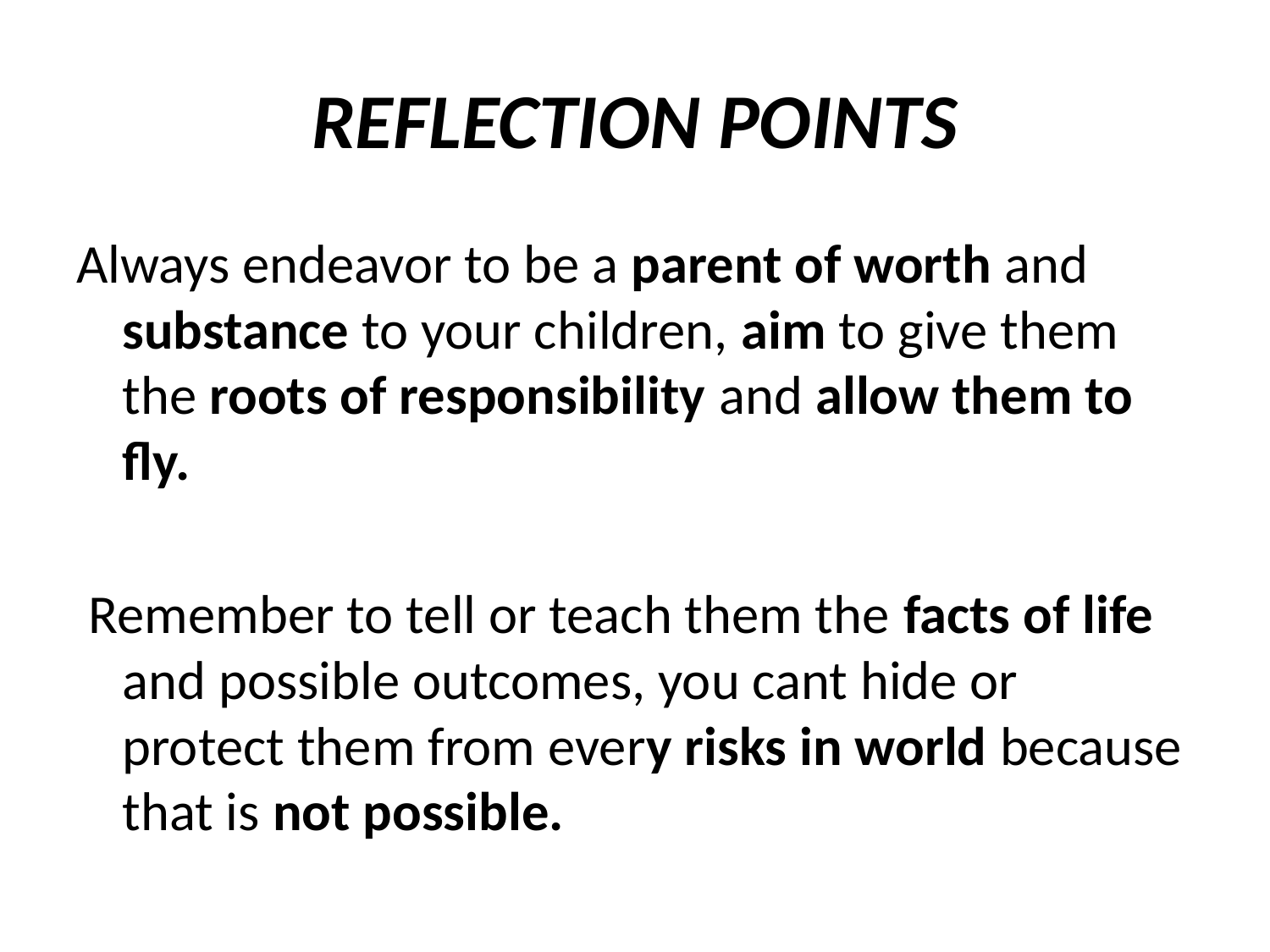

# REFLECTION POINTS
Always endeavor to be a parent of worth and substance to your children, aim to give them the roots of responsibility and allow them to fly.

 Remember to tell or teach them the facts of life and possible outcomes, you cant hide or protect them from every risks in world because that is not possible.